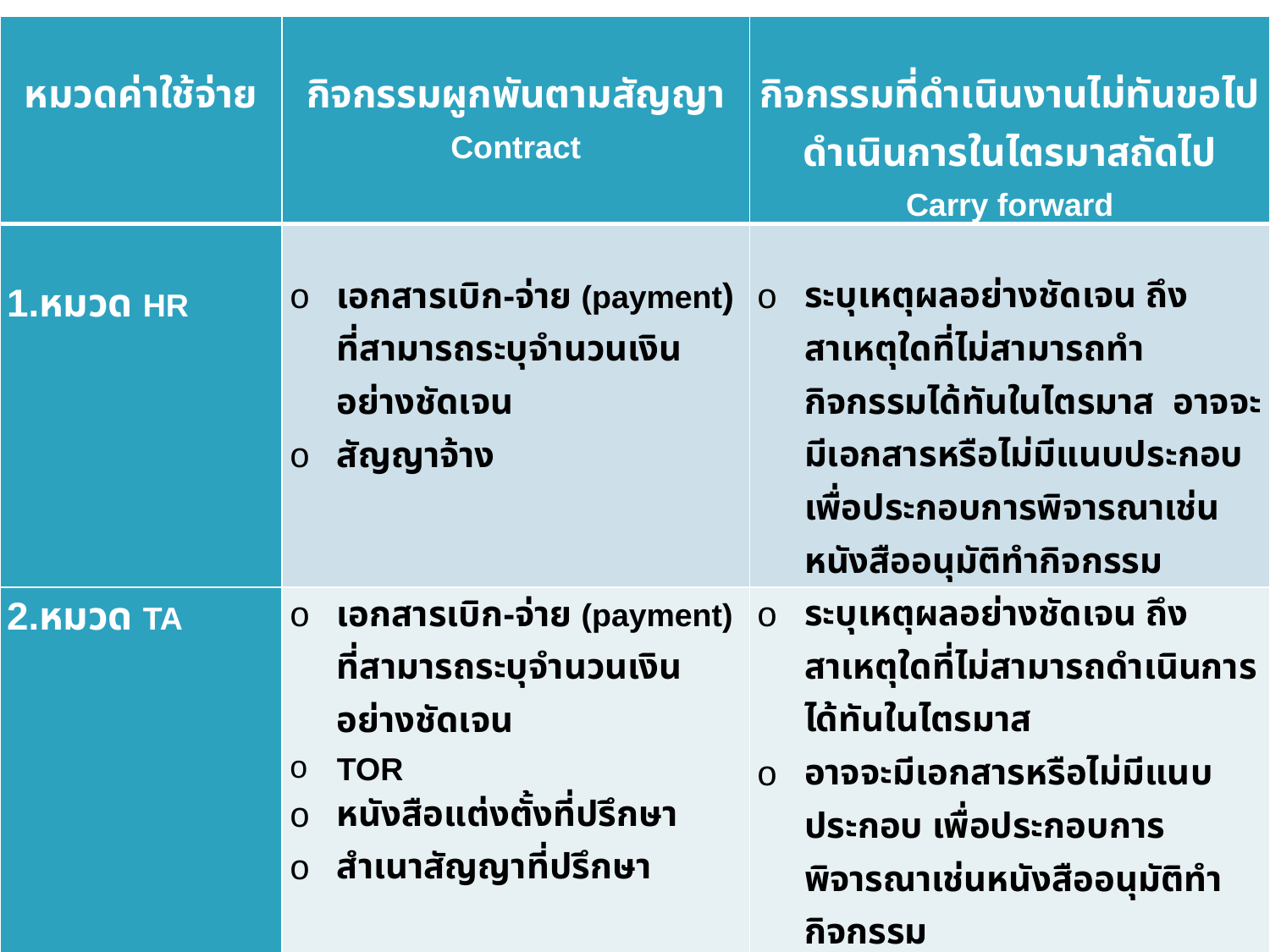

| หมวดค่าใช้จ่าย | กิจกรรมผูกพันตามสัญญา Contract | กิจกรรมที่ดำเนินงานไม่ทันขอไปดำเนินการในไตรมาสถัดไป Carry forward |
| --- | --- | --- |
| 1.หมวด HR | เอกสารเบิก-จ่าย (payment) ที่สามารถระบุจำนวนเงินอย่างชัดเจน สัญญาจ้าง | ระบุเหตุผลอย่างชัดเจน ถึงสาเหตุใดที่ไม่สามารถทำกิจกรรมได้ทันในไตรมาส  อาจจะมีเอกสารหรือไม่มีแนบประกอบ เพื่อประกอบการพิจารณาเช่นหนังสืออนุมัติทำกิจกรรม |
| 2.หมวด TA | เอกสารเบิก-จ่าย (payment) ที่สามารถระบุจำนวนเงินอย่างชัดเจน TOR หนังสือแต่งตั้งที่ปรึกษา สำเนาสัญญาที่ปรึกษา | ระบุเหตุผลอย่างชัดเจน ถึงสาเหตุใดที่ไม่สามารถดำเนินการได้ทันในไตรมาส อาจจะมีเอกสารหรือไม่มีแนบประกอบ เพื่อประกอบการพิจารณาเช่นหนังสืออนุมัติทำกิจกรรม |
| 3.หมวด Training | เอกสารที่แสดงรายละเอียดการเบิก-จ่ายแล้ว สามารถระบุจำนวนเงินอย่างชัดเจน | เอกสารโครงการ และกำหนดการดำเนินกิจกรรมระบุวันที่จะดำเนินการ ระบุเหตุผลอย่างชัดเจน ถึงสาเหตุใดที่ไม่สามารถดำเนินการได้ทันในไตรมาส อาจจะมีเอกสารหรือไม่มีแนบประกอบ เพื่อประกอบการพิจารณาเช่นหนังสืออนุมัติทำกิจกรรม |